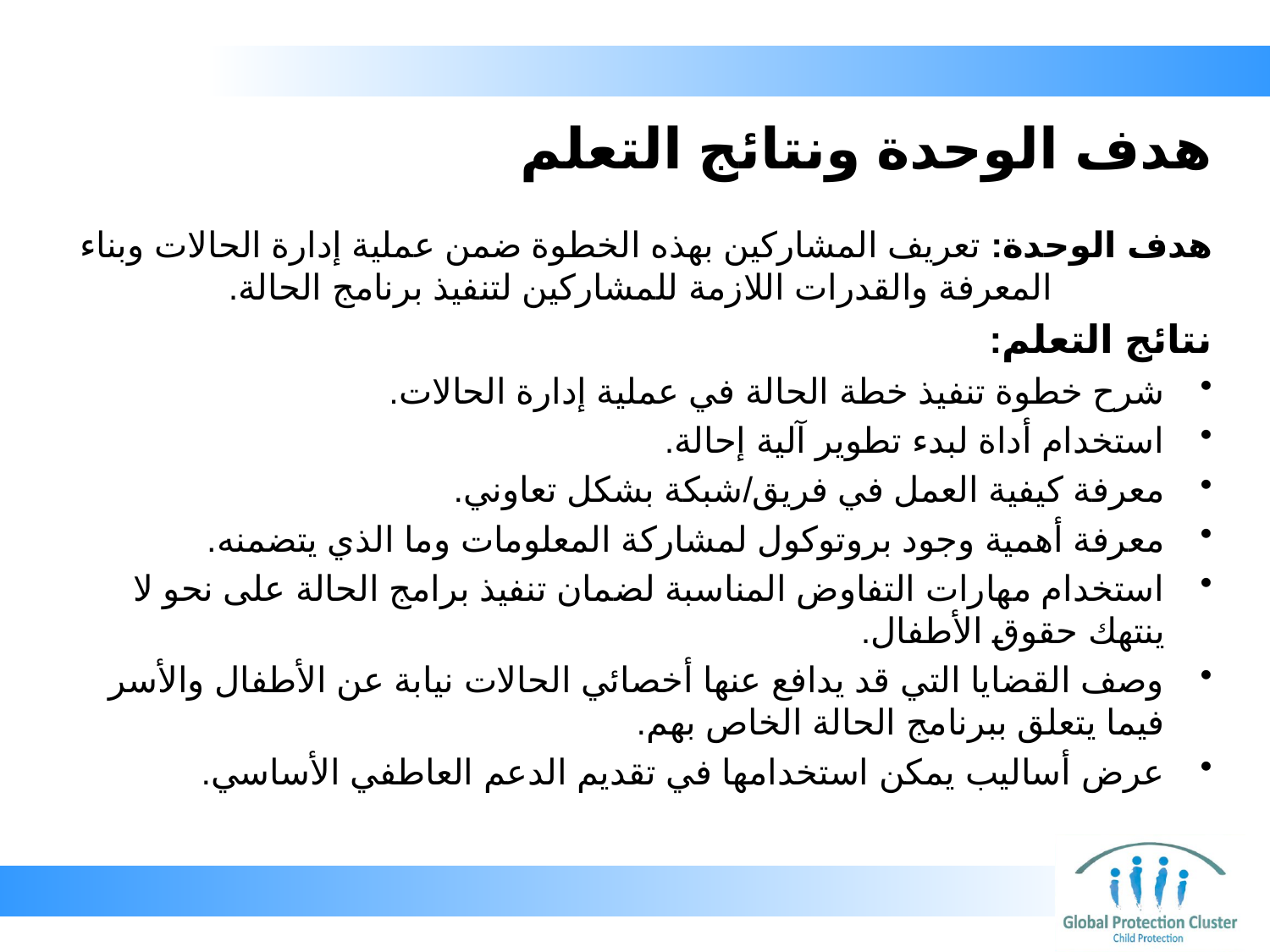

# هدف الوحدة ونتائج التعلم
هدف الوحدة: تعريف المشاركين بهذه الخطوة ضمن عملية إدارة الحالات وبناء المعرفة والقدرات اللازمة للمشاركين لتنفيذ برنامج الحالة.
نتائج التعلم:
شرح خطوة تنفيذ خطة الحالة في عملية إدارة الحالات.
استخدام أداة لبدء تطوير آلية إحالة.
معرفة كيفية العمل في فريق/شبكة بشكل تعاوني.
معرفة أهمية وجود بروتوكول لمشاركة المعلومات وما الذي يتضمنه.
استخدام مهارات التفاوض المناسبة لضمان تنفيذ برامج الحالة على نحو لا ينتهك حقوق الأطفال.
وصف القضايا التي قد يدافع عنها أخصائي الحالات نيابة عن الأطفال والأسر فيما يتعلق ببرنامج الحالة الخاص بهم.
عرض أساليب يمكن استخدامها في تقديم الدعم العاطفي الأساسي.